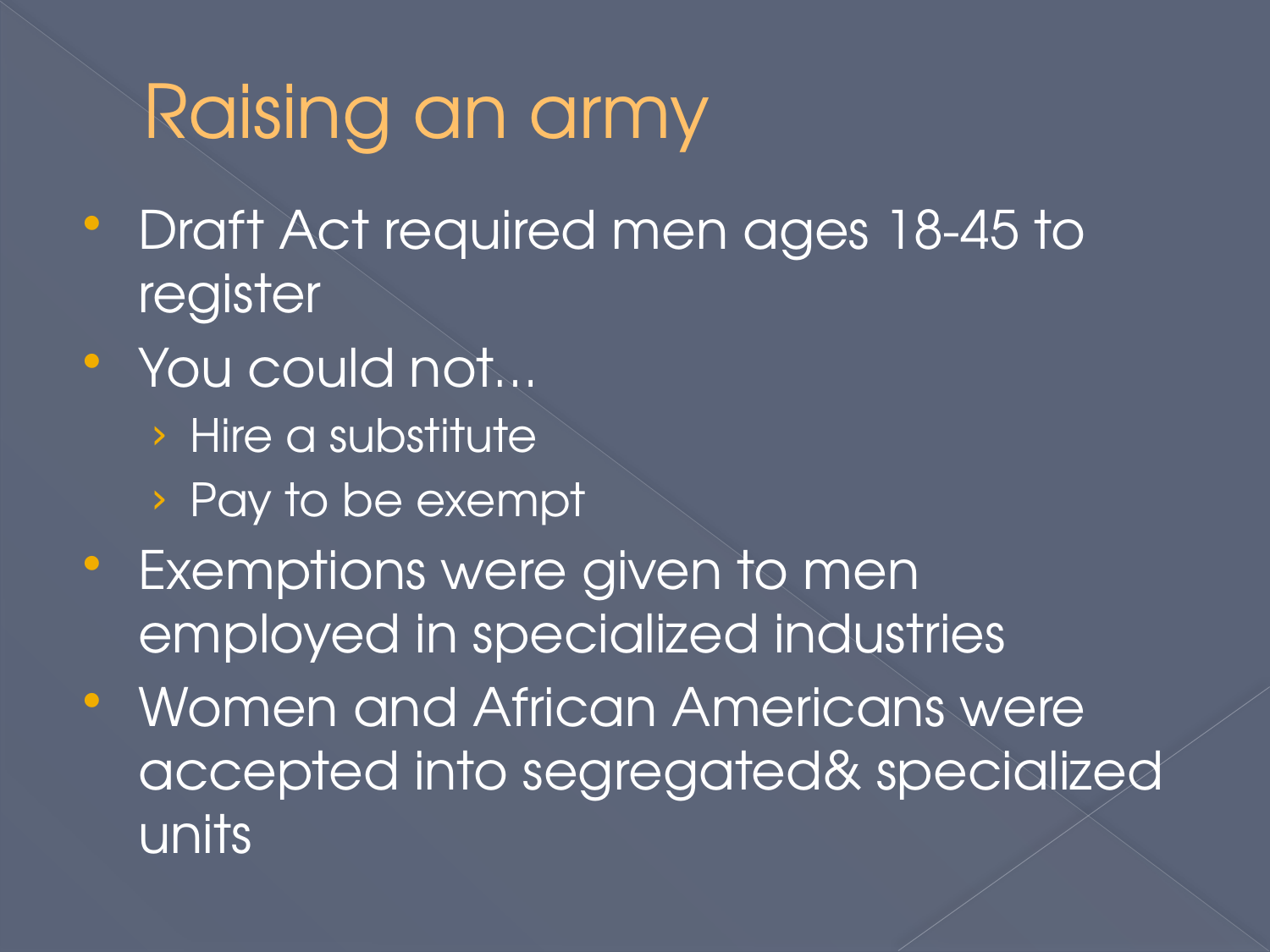

# Raising an army
Draft Act required men ages 18-45 to register
You could not…
Hire a substitute
Pay to be exempt
Exemptions were given to men employed in specialized industries
Women and African Americans were accepted into segregated& specialized units